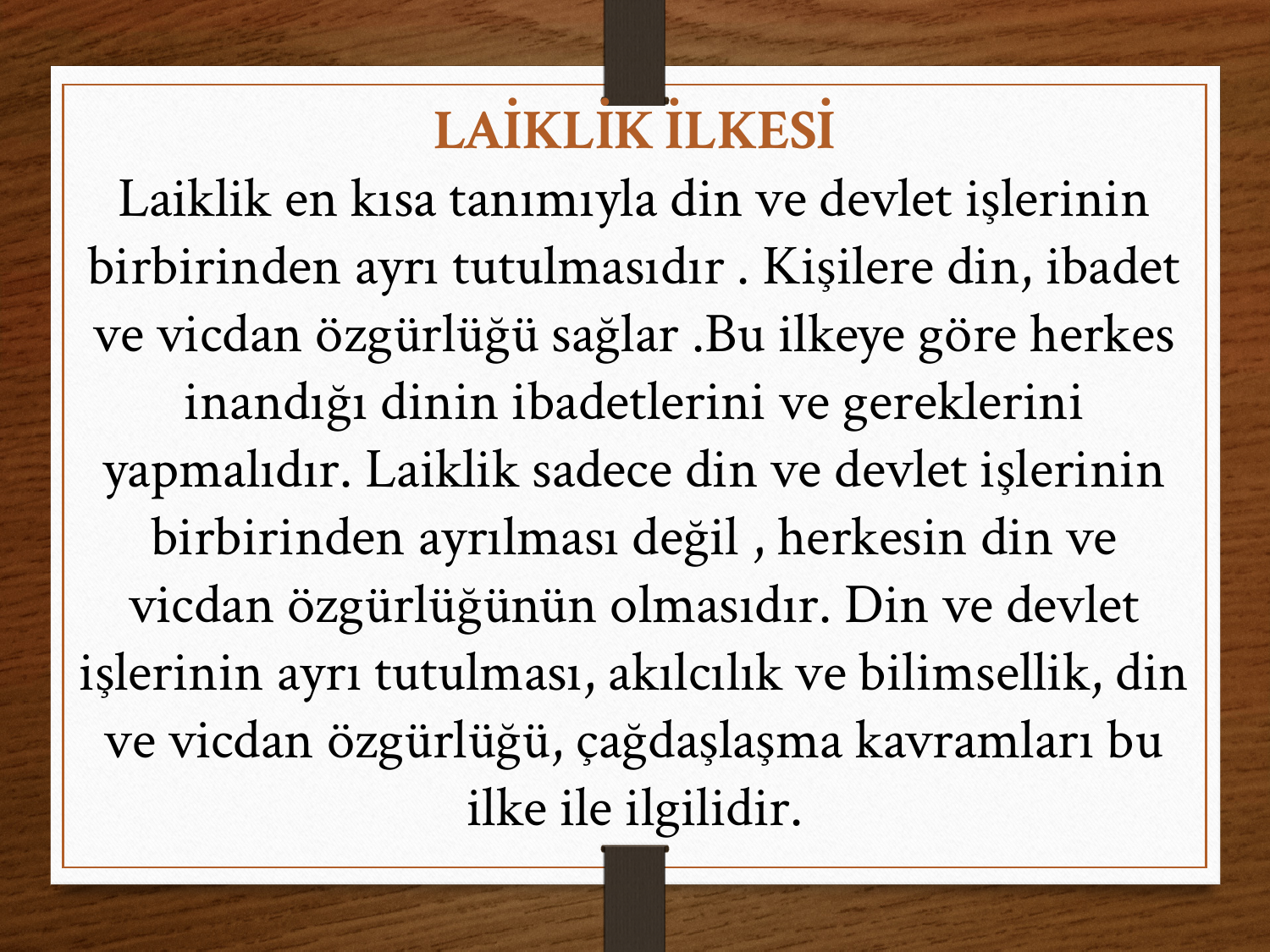

LAİKLİK İLKESİ
Laiklik en kısa tanımıyla din ve devlet işlerinin birbirinden ayrı tutulmasıdır . Kişilere din, ibadet ve vicdan özgürlüğü sağlar .Bu ilkeye göre herkes inandığı dinin ibadetlerini ve gereklerini yapmalıdır. Laiklik sadece din ve devlet işlerinin birbirinden ayrılması değil , herkesin din ve vicdan özgürlüğünün olmasıdır. Din ve devlet işlerinin ayrı tutulması, akılcılık ve bilimsellik, din ve vicdan özgürlüğü, çağdaşlaşma kavramları bu ilke ile ilgilidir.